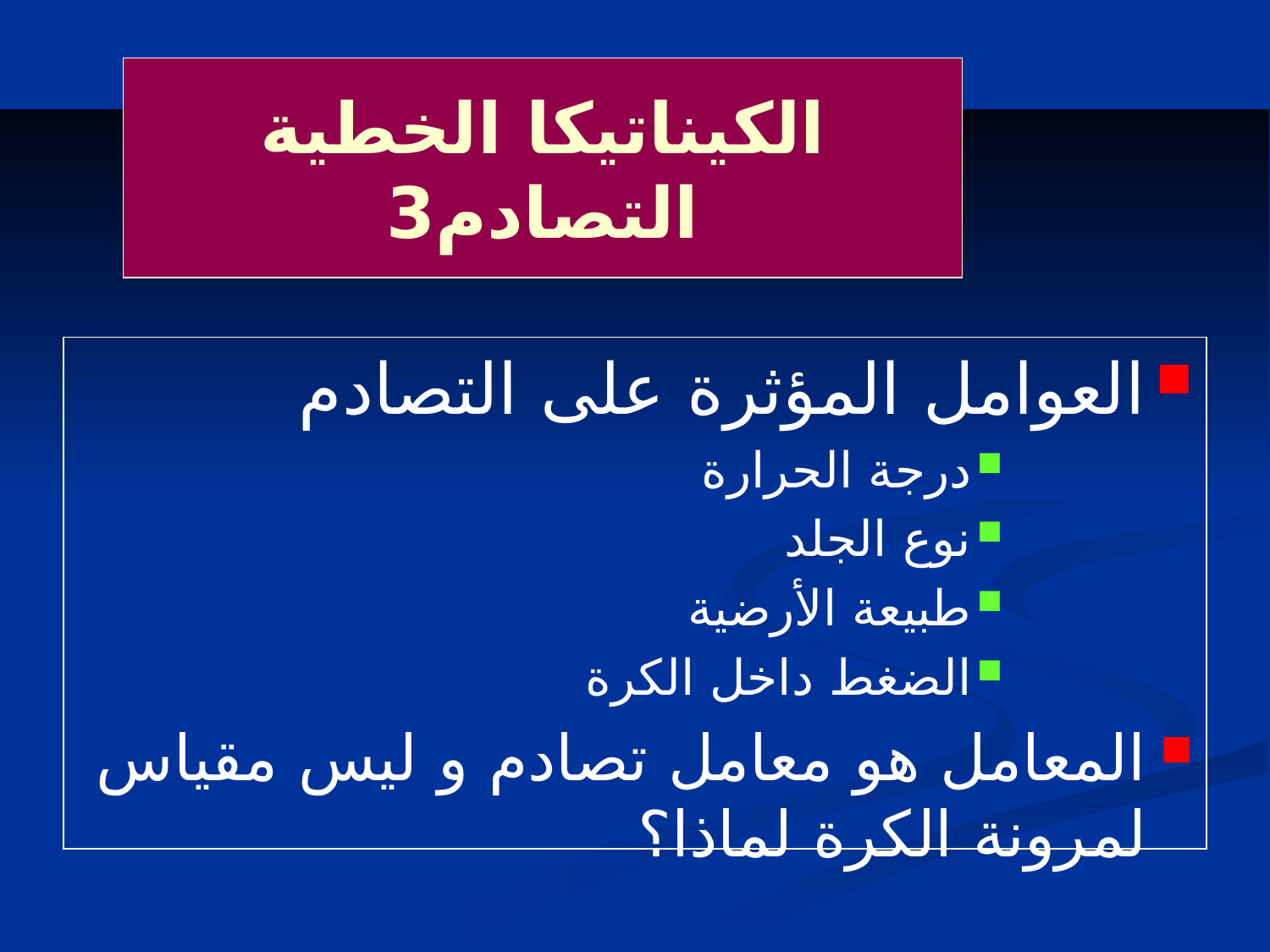

# الكيناتيكا الخطية التصادم3
العوامل المؤثرة على التصادم
درجة الحرارة
نوع الجلد
طبيعة الأرضية
الضغط داخل الكرة
المعامل هو معامل تصادم و ليس مقياس لمرونة الكرة لماذا؟